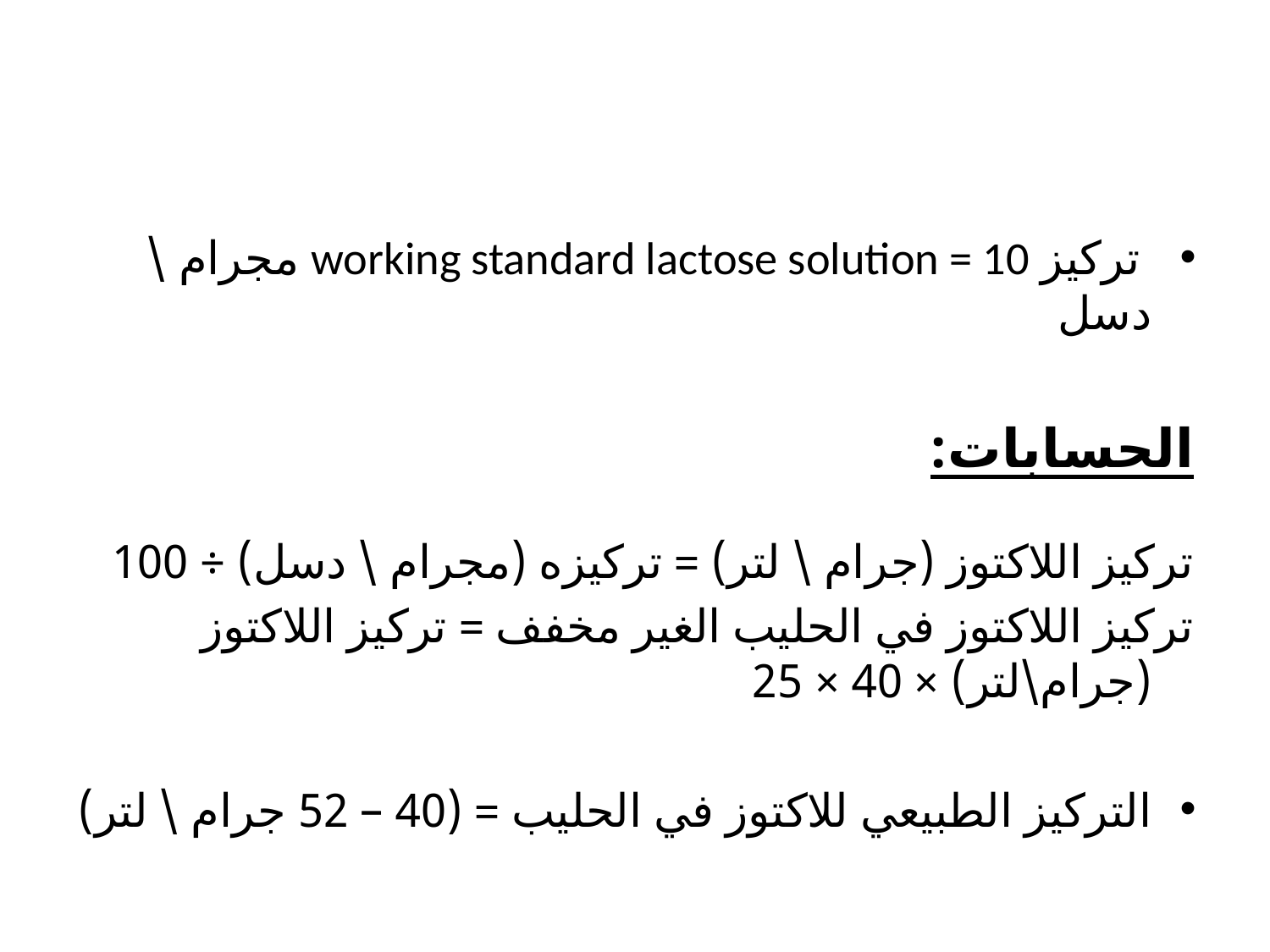

#
 تركيز working standard lactose solution = 10 مجرام \دسل

الحسابات:

تركيز اللاكتوز (جرام \ لتر) = تركيزه (مجرام \ دسل) ÷ 100
تركيز اللاكتوز في الحليب الغير مخفف = تركيز اللاكتوز (جرام\لتر) × 40 × 25

التركيز الطبيعي للاكتوز في الحليب = (40 – 52 جرام \ لتر)